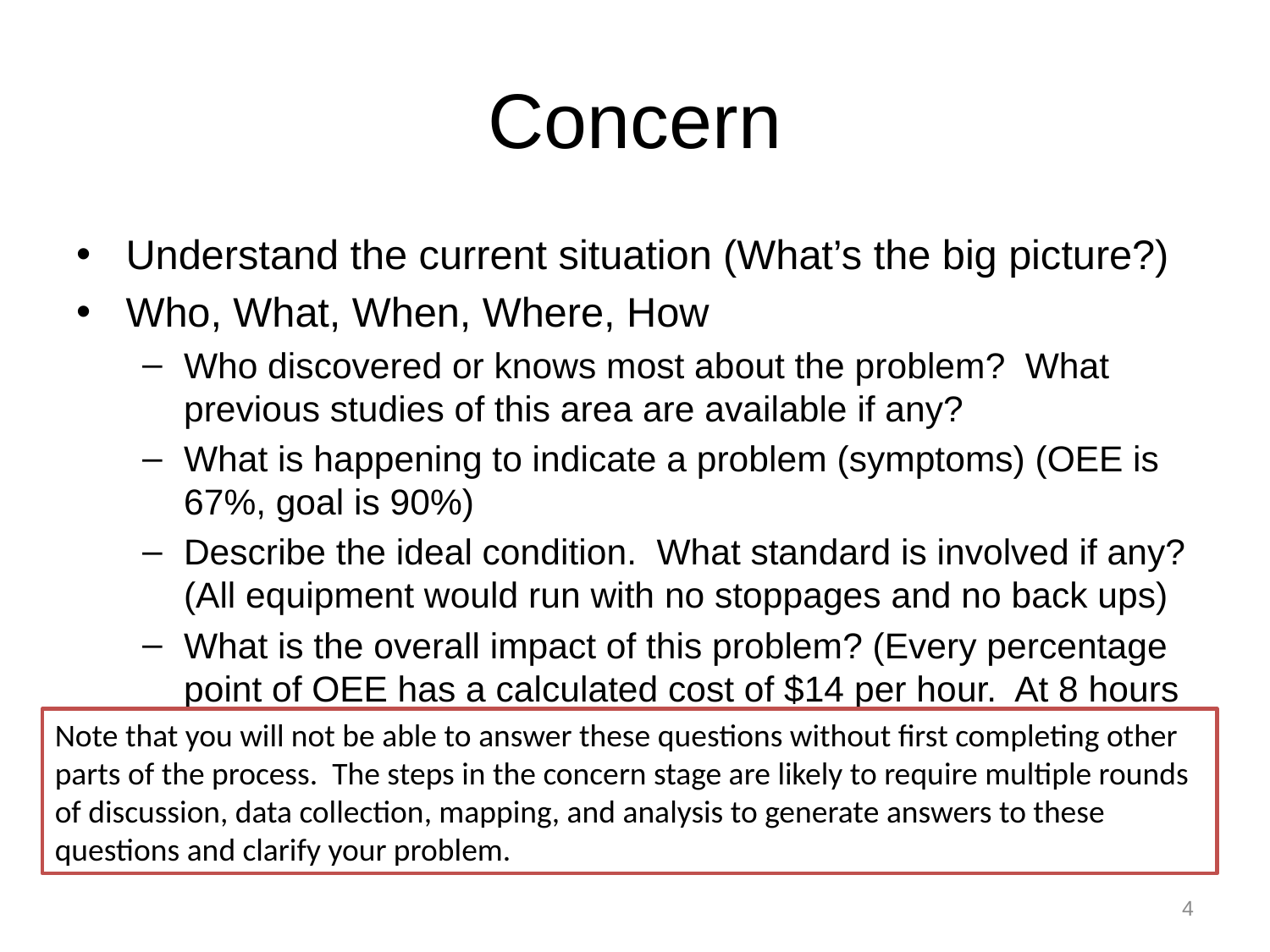

# Concern
Understand the current situation (What’s the big picture?)
Who, What, When, Where, How
Who discovered or knows most about the problem?  What previous studies of this area are available if any?
What is happening to indicate a problem (symptoms) (OEE is 67%, goal is 90%)
Describe the ideal condition.  What standard is involved if any? (All equipment would run with no stoppages and no back ups)
What is the overall impact of this problem? (Every percentage point of OEE has a calculated cost of $14 per hour.  At 8 hours per day, 5 days per week, 50 weeks per year, this is costing us $364,000 in lost productivity annually)

Note that you will not be able to answer these questions without first completing other parts of the process.  The steps in the concern stage are likely to require multiple rounds of discussion, data collection, mapping, and analysis to generate answers to these questions and clarify your problem.
4